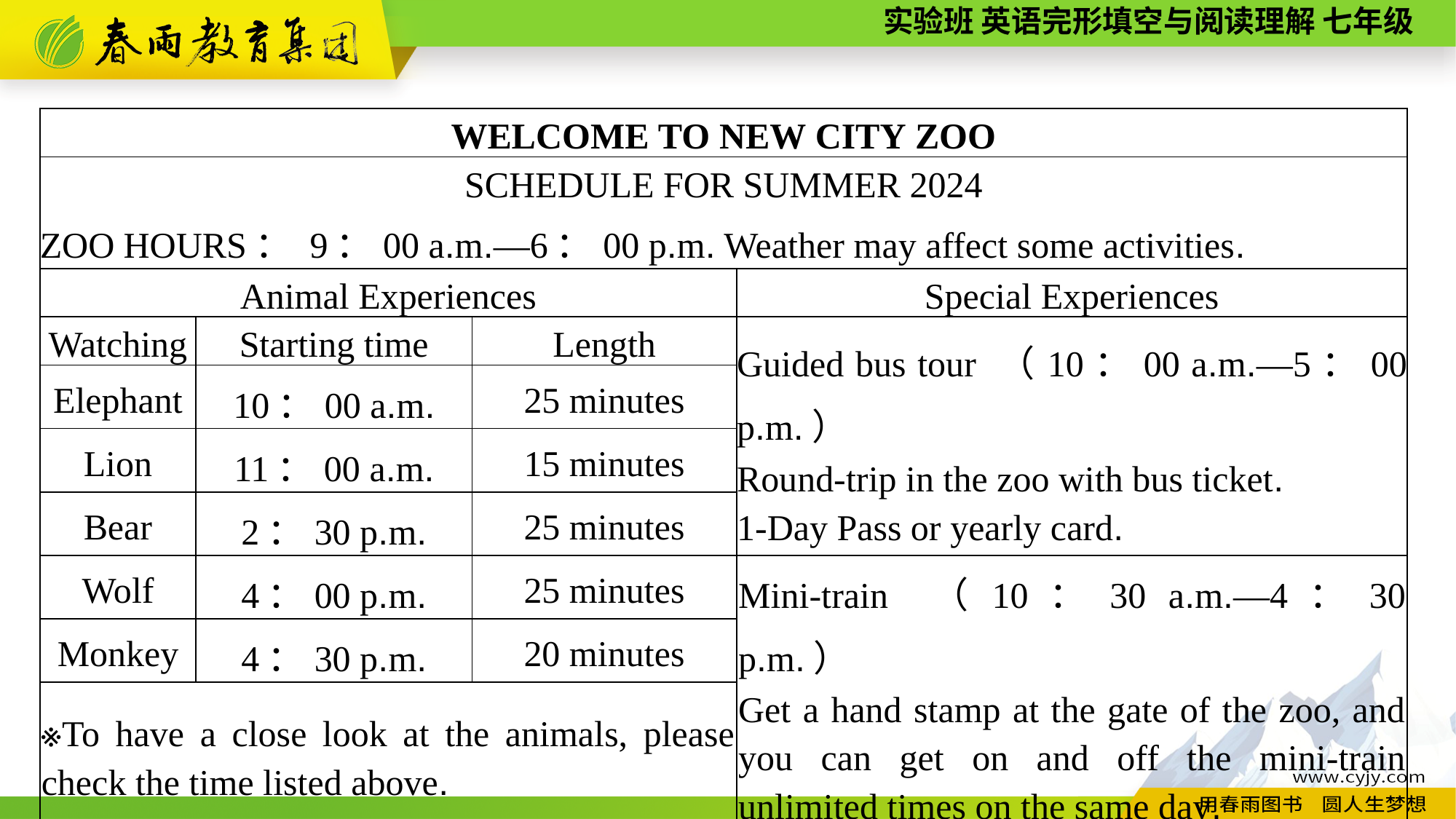

| WELCOME TO NEW CITY ZOO |  |  |  |
| --- | --- | --- | --- |
| SCHEDULE FOR SUMMER 2024 ZOO HOURS： 9：00 a.m.—6：00 p.m. Weather may affect some activities. |  |  |  |
| Animal Experiences |  |  | Special Experiences |
| Watching | Starting time | Length | Guided bus tour （10：00 a.m.—5：00 p.m.） Round-trip in the zoo with bus ticket. 1-Day Pass or yearly card. |
| Elephant | 10：00 a.m. | 25 minutes |  |
| Lion | 11：00 a.m. | 15 minutes |  |
| Bear | 2：30 p.m. | 25 minutes |  |
| Wolf | 4：00 p.m. | 25 minutes | Mini-train （10：30 a.m.—4：30 p.m.） Get a hand stamp at the gate of the zoo, and you can get on and off the mini-train unlimited times on the same day. |
| Monkey | 4：30 p.m. | 20 minutes |  |
| ※To have a close look at the animals, please check the time listed above. |  |  |  |